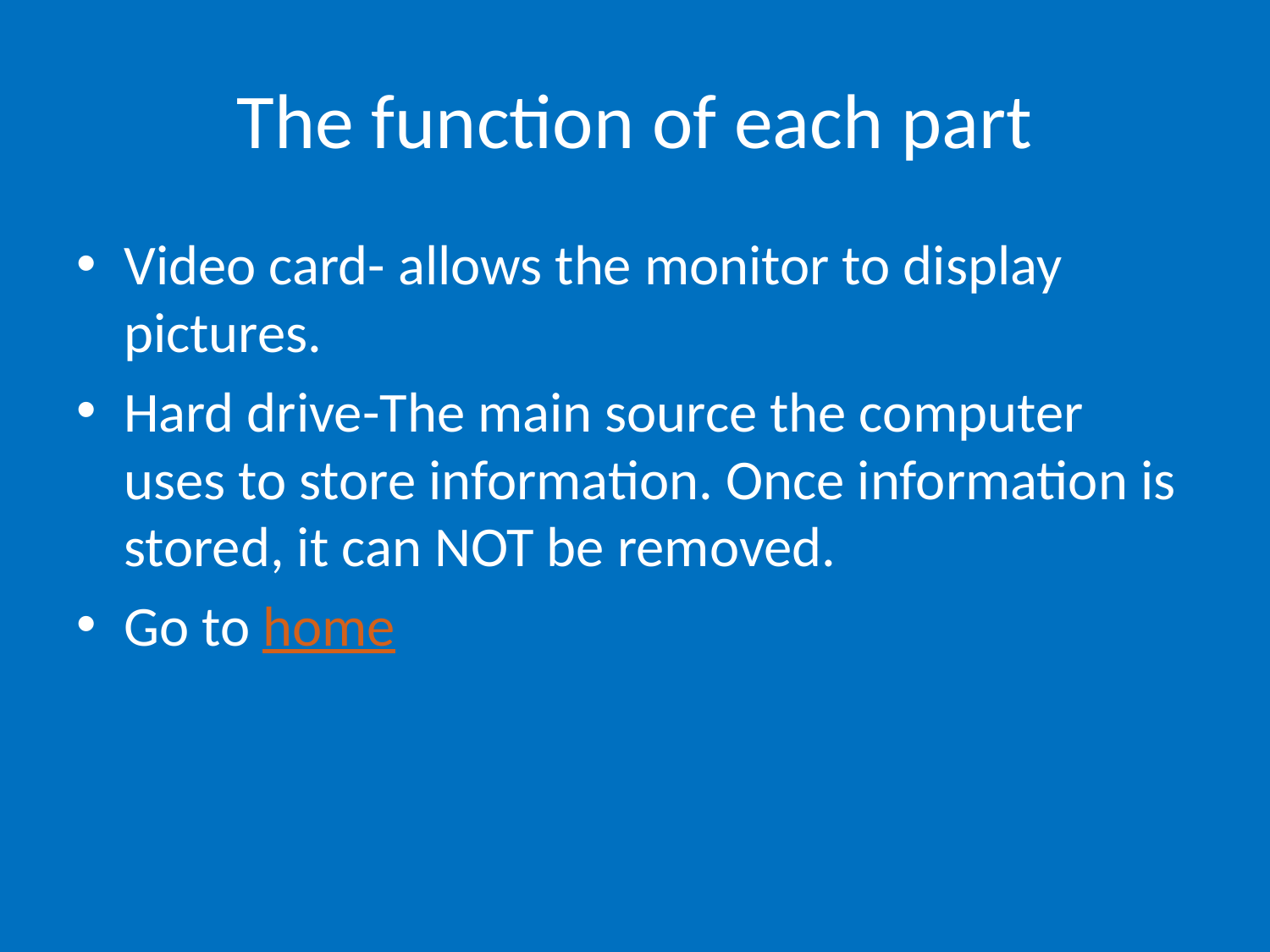

# The function of each part
Video card- allows the monitor to display pictures.
Hard drive-The main source the computer uses to store information. Once information is stored, it can NOT be removed.
Go to home